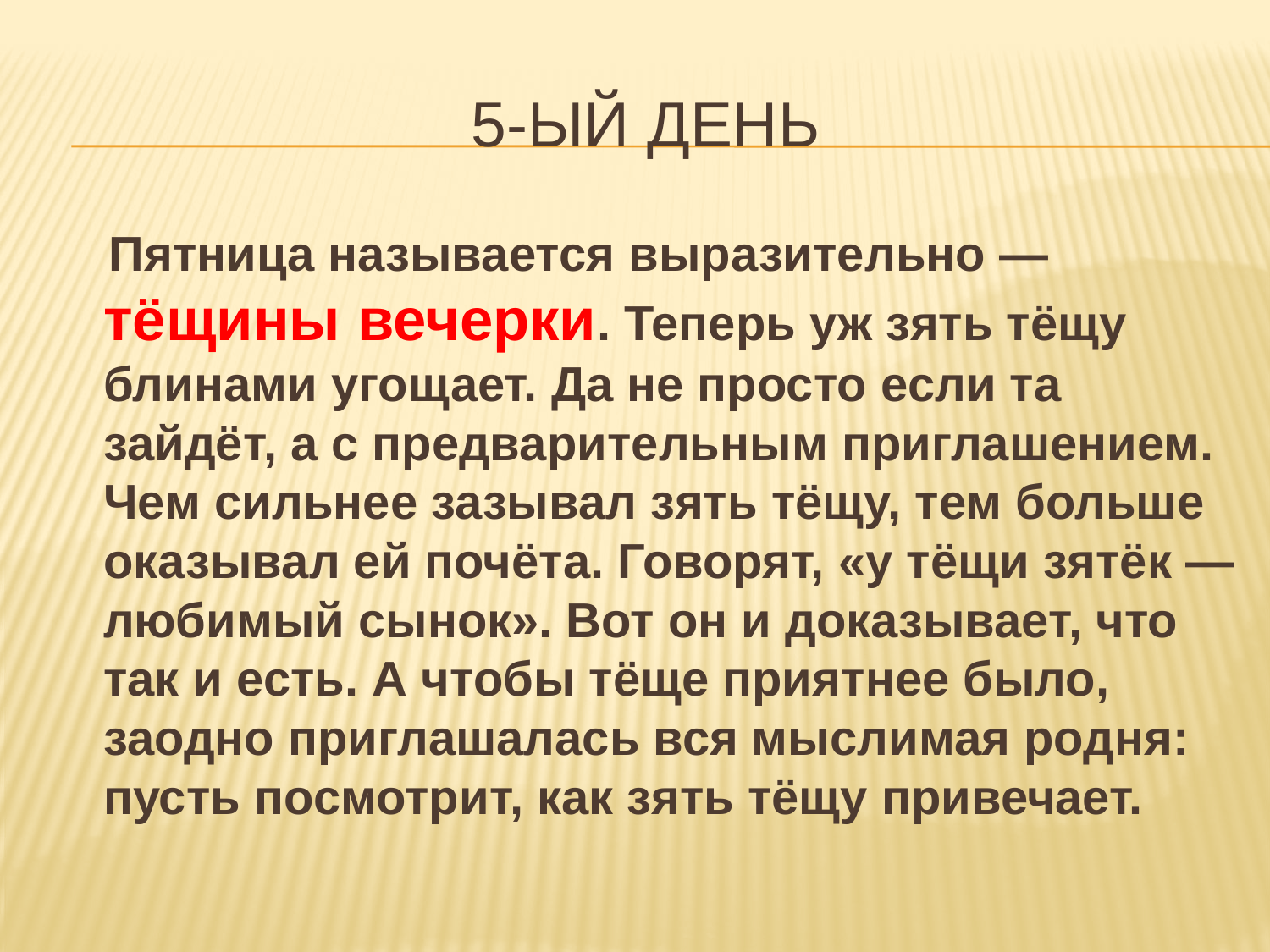

# 5-ый день
    Пятница называется выразительно — тёщины вечерки. Теперь уж зять тёщу блинами угощает. Да не просто если та зайдёт, а с предварительным приглашением. Чем сильнее зазывал зять тёщу, тем больше оказывал ей почёта. Говорят, «у тёщи зятёк —любимый сынок». Вот он и доказывает, что так и есть. А чтобы тёще приятнее было, заодно приглашалась вся мыслимая родня: пусть посмотрит, как зять тёщу привечает.